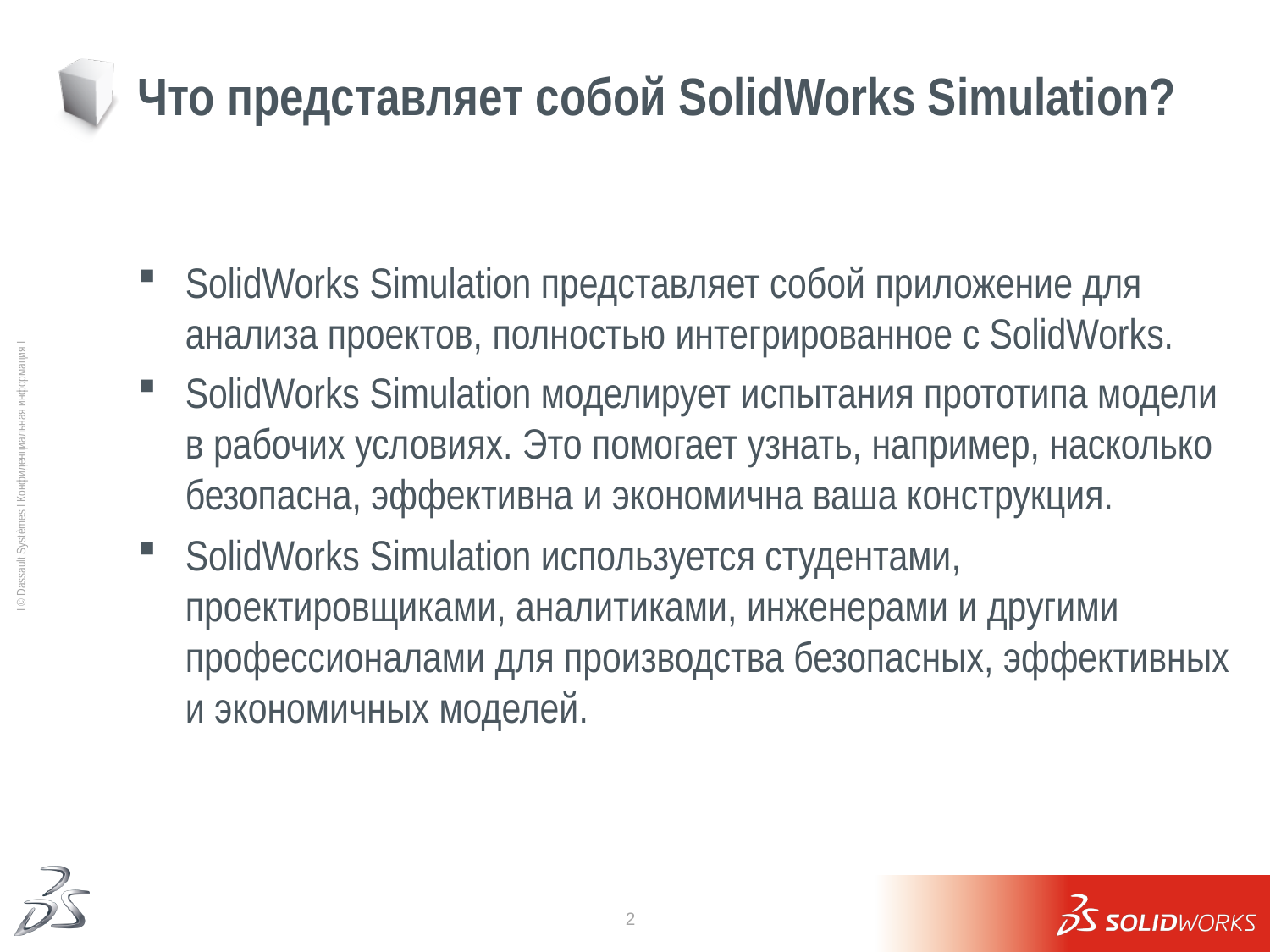

# Что представляет собой SolidWorks Simulation?
SolidWorks Simulation представляет собой приложение для анализа проектов, полностью интегрированное с SolidWorks.
SolidWorks Simulation моделирует испытания прототипа модели в рабочих условиях. Это помогает узнать, например, насколько безопасна, эффективна и экономична ваша конструкция.
SolidWorks Simulation используется студентами, проектировщиками, аналитиками, инженерами и другими профессионалами для производства безопасных, эффективных и экономичных моделей.